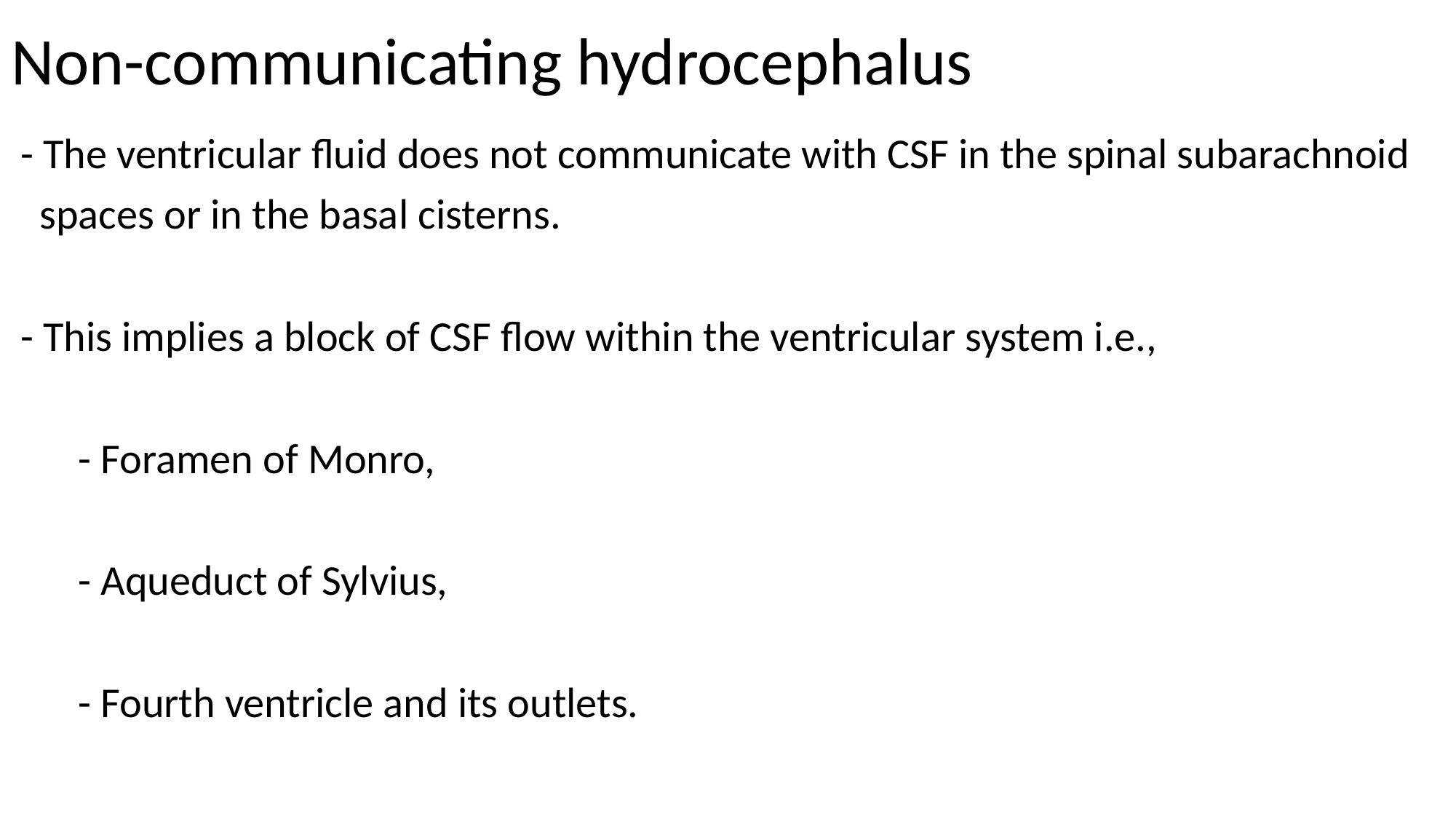

# Non-communicating hydrocephalus
 - The ventricular fluid does not communicate with CSF in the spinal subarachnoid
   spaces or in the basal cisterns.

 - This implies a block of CSF flow within the ventricular system i.e.,

       - Foramen of Monro,

       - Aqueduct of Sylvius,

       - Fourth ventricle and its outlets.